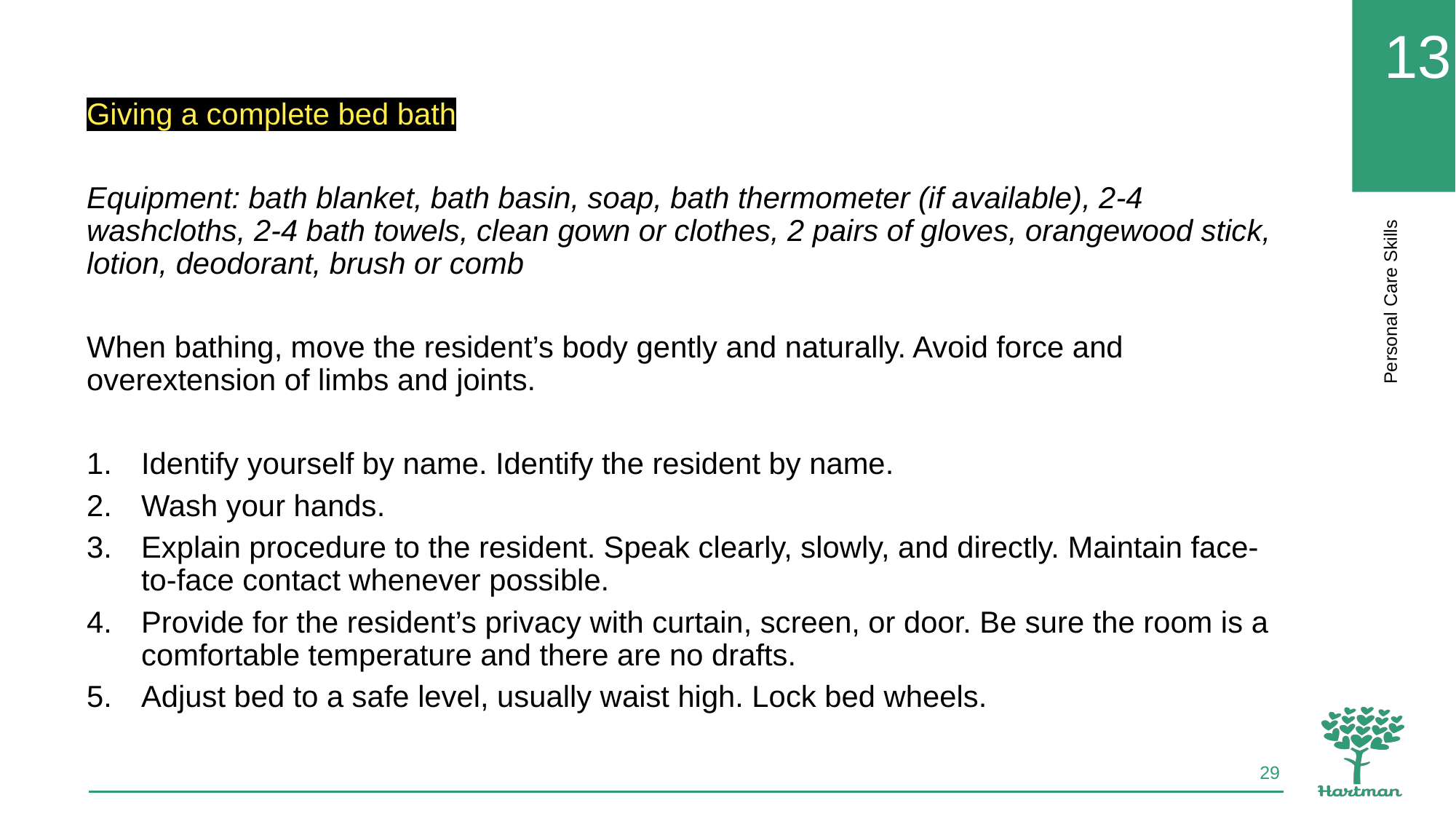

Giving a complete bed bath

Equipment: bath blanket, bath basin, soap, bath thermometer (if available), 2-4 washcloths, 2-4 bath towels, clean gown or clothes, 2 pairs of gloves, orangewood stick, lotion, deodorant, brush or comb

When bathing, move the resident’s body gently and naturally. Avoid force and overextension of limbs and joints.

Identify yourself by name. Identify the resident by name.
Wash your hands.
Explain procedure to the resident. Speak clearly, slowly, and directly. Maintain face-to-face contact whenever possible.
Provide for the resident’s privacy with curtain, screen, or door. Be sure the room is a comfortable temperature and there are no drafts.
Adjust bed to a safe level, usually waist high. Lock bed wheels.

29